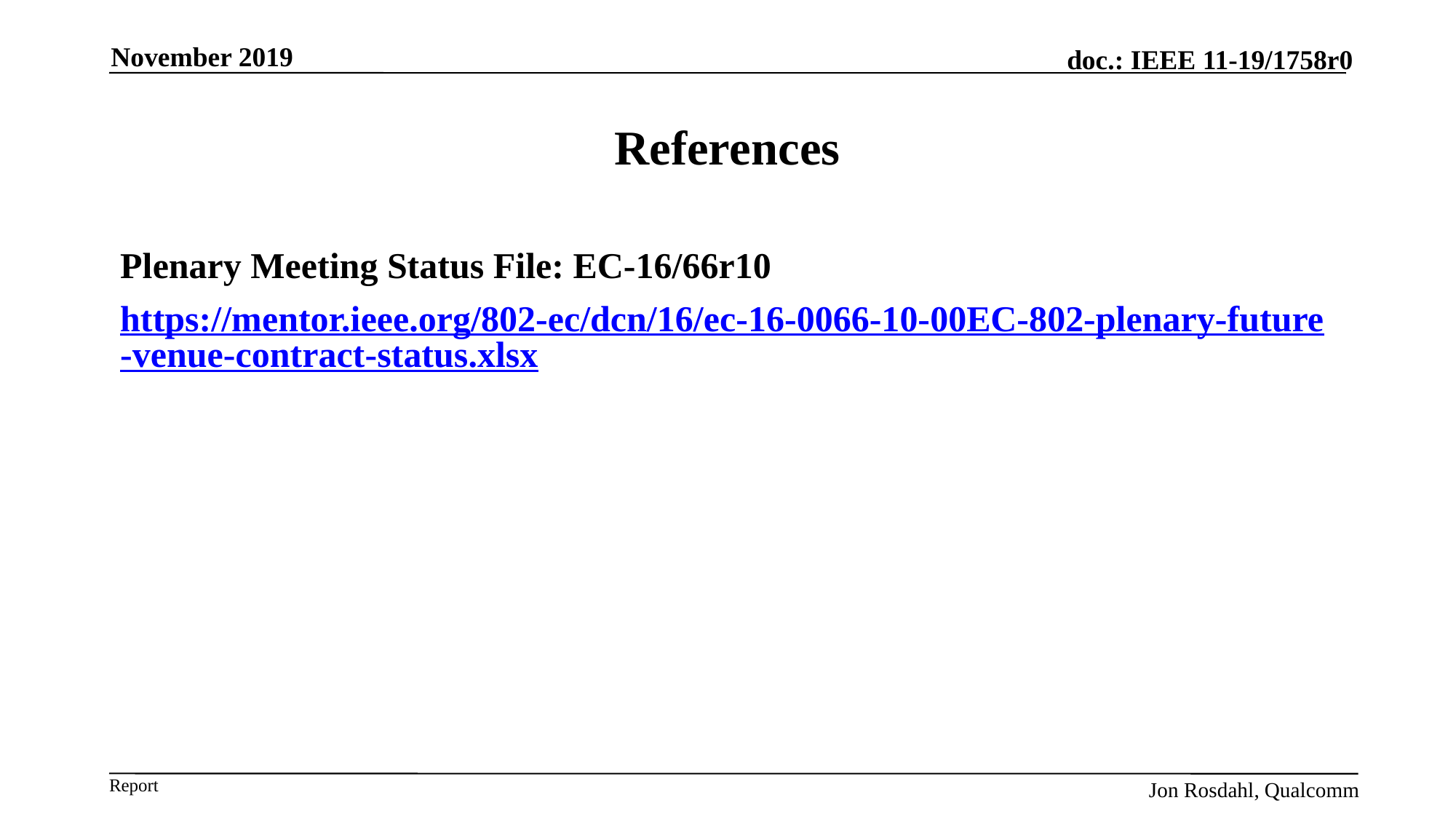

November 2019
# References
Plenary Meeting Status File: EC-16/66r10
https://mentor.ieee.org/802-ec/dcn/16/ec-16-0066-10-00EC-802-plenary-future-venue-contract-status.xlsx

Jon Rosdahl, Qualcomm